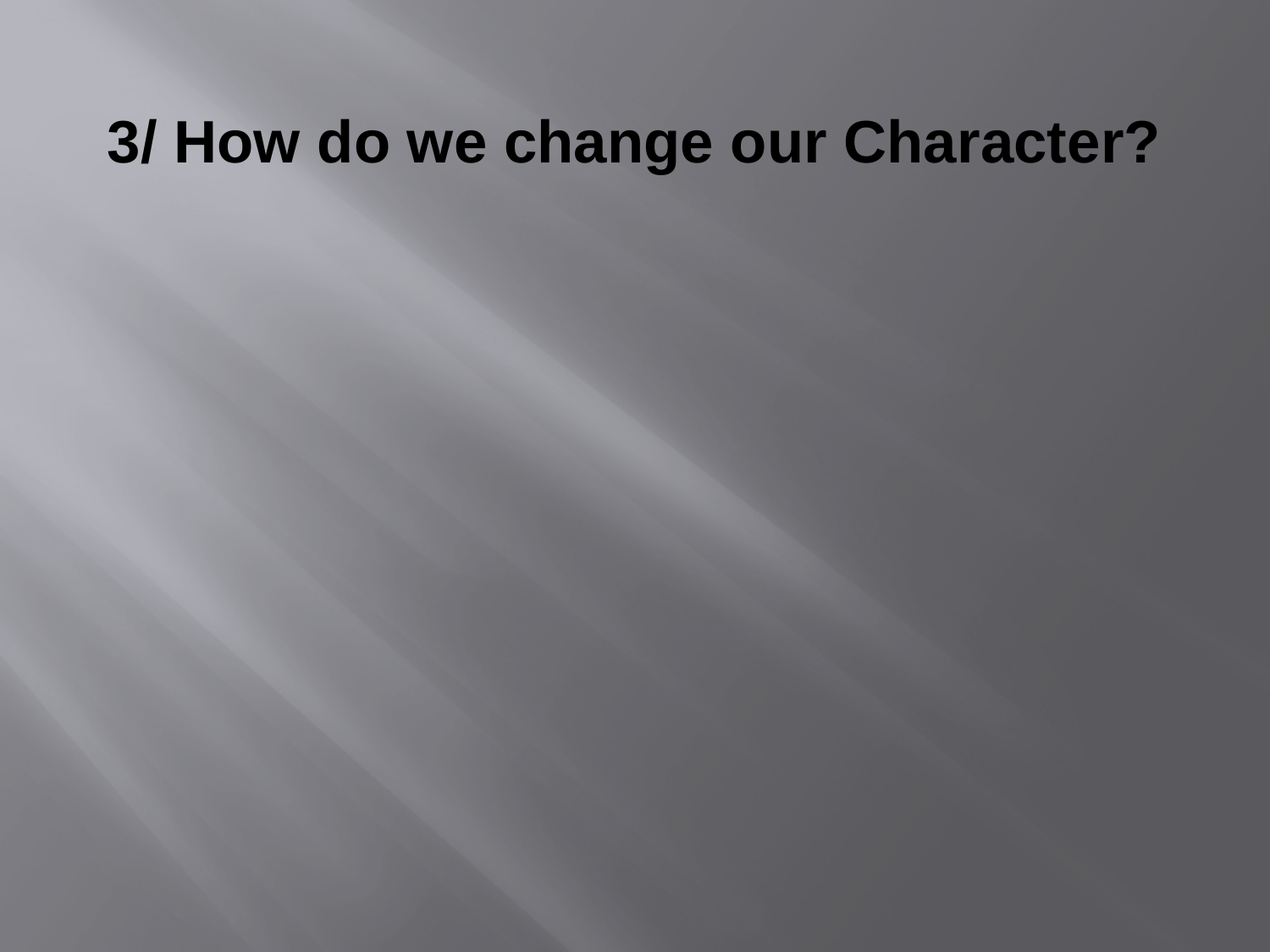

# 3/ How do we change our Character?